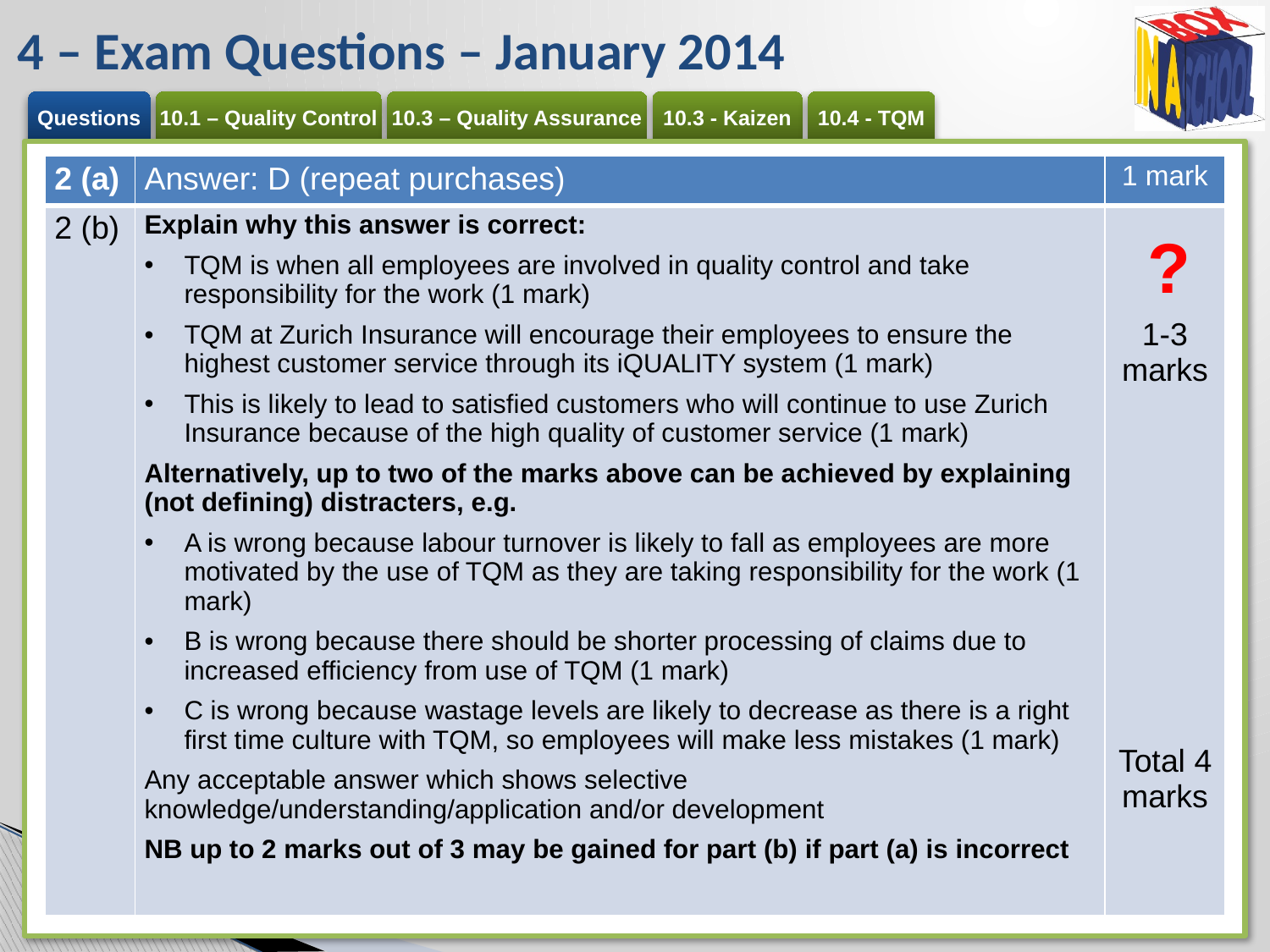

# 4 – Exam Questions – January 2014
| 2 (a) | Answer: D (repeat purchases) | 1 mark |
| --- | --- | --- |
| 2 (b) | Explain why this answer is correct: TQM is when all employees are involved in quality control and take responsibility for the work (1 mark) TQM at Zurich Insurance will encourage their employees to ensure the highest customer service through its iQUALITY system (1 mark) This is likely to lead to satisfied customers who will continue to use Zurich Insurance because of the high quality of customer service (1 mark) Alternatively, up to two of the marks above can be achieved by explaining (not defining) distracters, e.g. A is wrong because labour turnover is likely to fall as employees are more motivated by the use of TQM as they are taking responsibility for the work (1 mark) B is wrong because there should be shorter processing of claims due to increased efficiency from use of TQM (1 mark) C is wrong because wastage levels are likely to decrease as there is a right first time culture with TQM, so employees will make less mistakes (1 mark) Any acceptable answer which shows selective knowledge/understanding/application and/or development NB up to 2 marks out of 3 may be gained for part (b) if part (a) is incorrect | 1-3 marks Total 4 marks |
?